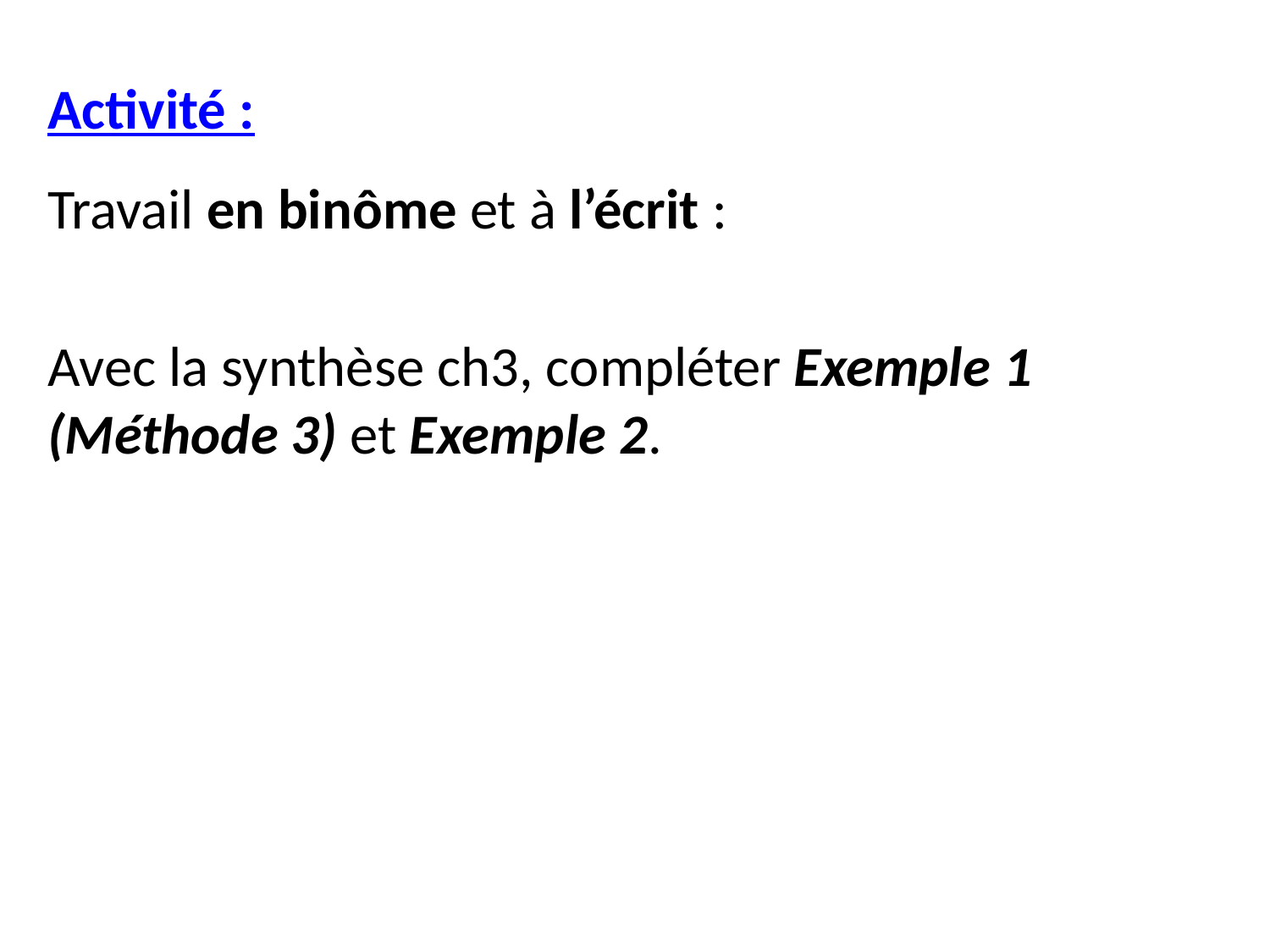

Activité :
Travail en binôme et à l’écrit :

Avec la synthèse ch3, compléter Exemple 1 (Méthode 3) et Exemple 2.